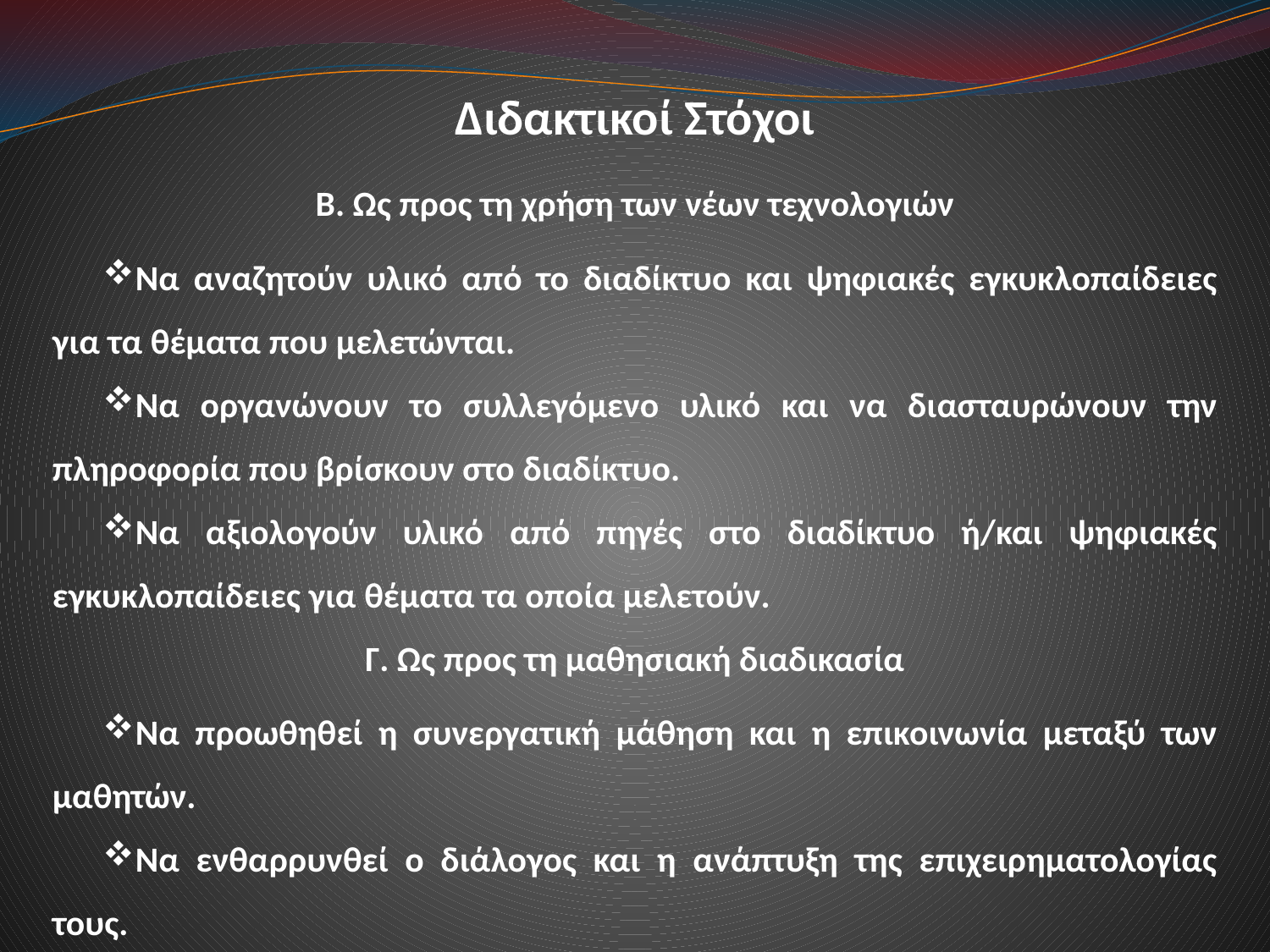

Διδακτικοί Στόχοι
Β. Ως προς τη χρήση των νέων τεχνολογιών
Να αναζητούν υλικό από το διαδίκτυο και ψηφιακές εγκυκλοπαίδειες για τα θέματα που μελετώνται.
Να οργανώνουν το συλλεγόμενο υλικό και να διασταυρώνουν την πληροφορία που βρίσκουν στο διαδίκτυο.
Να αξιολογούν υλικό από πηγές στο διαδίκτυο ή/και ψηφιακές εγκυκλοπαίδειες για θέματα τα οποία μελετούν.
Γ. Ως προς τη μαθησιακή διαδικασία
Να προωθηθεί η συνεργατική μάθηση και η επικοινωνία μεταξύ των μαθητών.
Να ενθαρρυνθεί ο διάλογος και η ανάπτυξη της επιχειρηματολογίας τους.